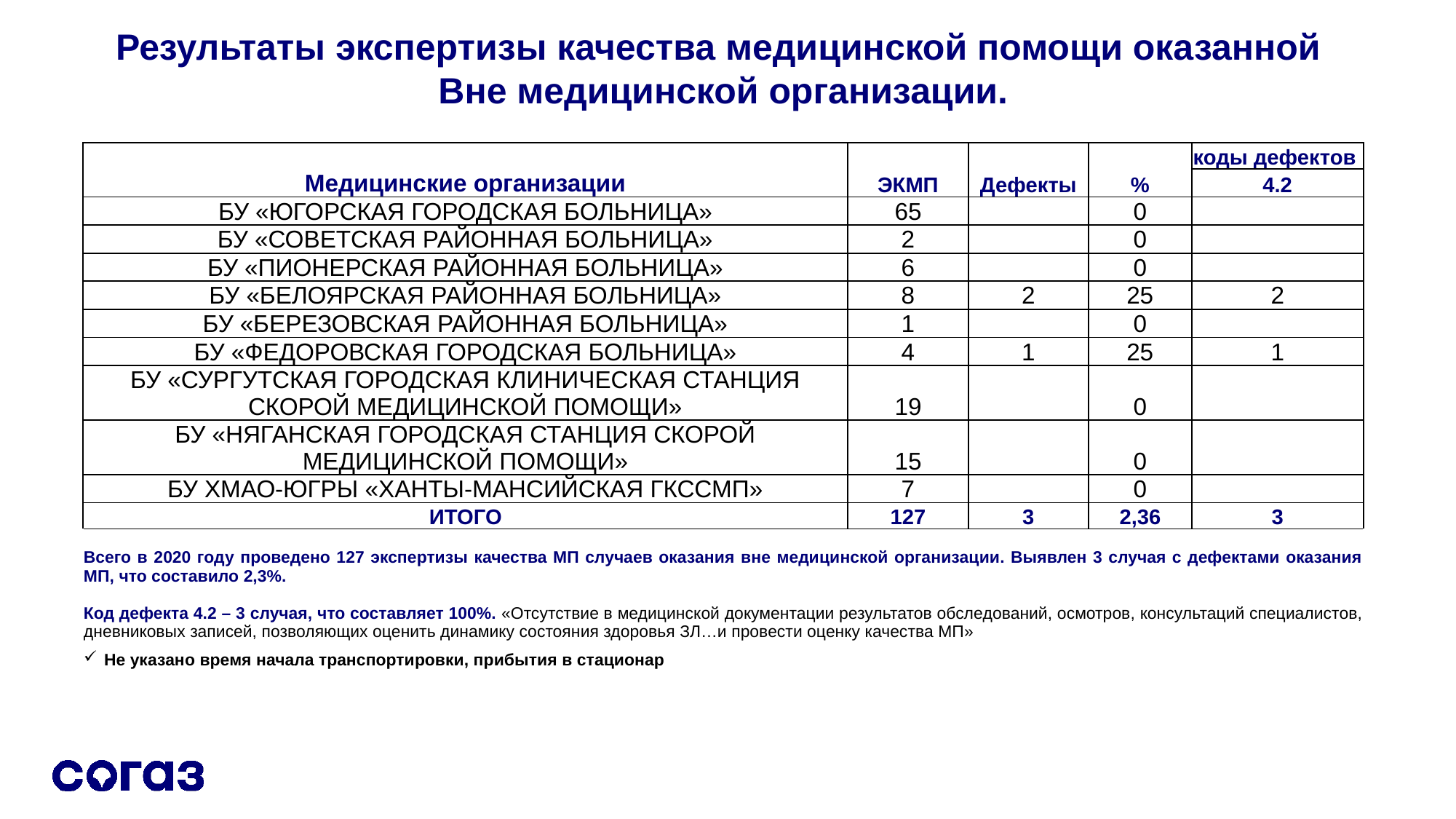

Результаты экспертизы качества медицинской помощи оказанной  Вне медицинской организации.
| Медицинские организации | ЭКМП | Дефекты | % | коды дефектов |
| --- | --- | --- | --- | --- |
|  |  |  |  | 4.2 |
| БУ «ЮГОРСКАЯ ГОРОДСКАЯ БОЛЬНИЦА» | 65 |  | 0 |  |
| БУ «СОВЕТСКАЯ РАЙОННАЯ БОЛЬНИЦА» | 2 |  | 0 |  |
| БУ «ПИОНЕРСКАЯ РАЙОННАЯ БОЛЬНИЦА» | 6 |  | 0 |  |
| БУ «БЕЛОЯРСКАЯ РАЙОННАЯ БОЛЬНИЦА» | 8 | 2 | 25 | 2 |
| БУ «БЕРЕЗОВСКАЯ РАЙОННАЯ БОЛЬНИЦА» | 1 |  | 0 |  |
| БУ «ФЕДОРОВСКАЯ ГОРОДСКАЯ БОЛЬНИЦА» | 4 | 1 | 25 | 1 |
| БУ «СУРГУТСКАЯ ГОРОДСКАЯ КЛИНИЧЕСКАЯ СТАНЦИЯ СКОРОЙ МЕДИЦИНСКОЙ ПОМОЩИ» | 19 |  | 0 |  |
| БУ «НЯГАНСКАЯ ГОРОДСКАЯ СТАНЦИЯ СКОРОЙ МЕДИЦИНСКОЙ ПОМОЩИ» | 15 |  | 0 |  |
| БУ ХМАО-ЮГРЫ «ХАНТЫ-МАНСИЙСКАЯ ГКССМП» | 7 |  | 0 |  |
| ИТОГО | 127 | 3 | 2,36 | 3 |
| Всего в 2020 году проведено 127 экспертизы качества МП случаев оказания вне медицинской организации. Выявлен 3 случая с дефектами оказания МП, что составило 2,3%. Код дефекта 4.2 – 3 случая, что составляет 100%. «Отсутствие в медицинской документации результатов обследований, осмотров, консультаций специалистов, дневниковых записей, позволяющих оценить динамику состояния здоровья ЗЛ…и провести оценку качества МП» Не указано время начала транспортировки, прибытия в стационар |  |  |  |  |